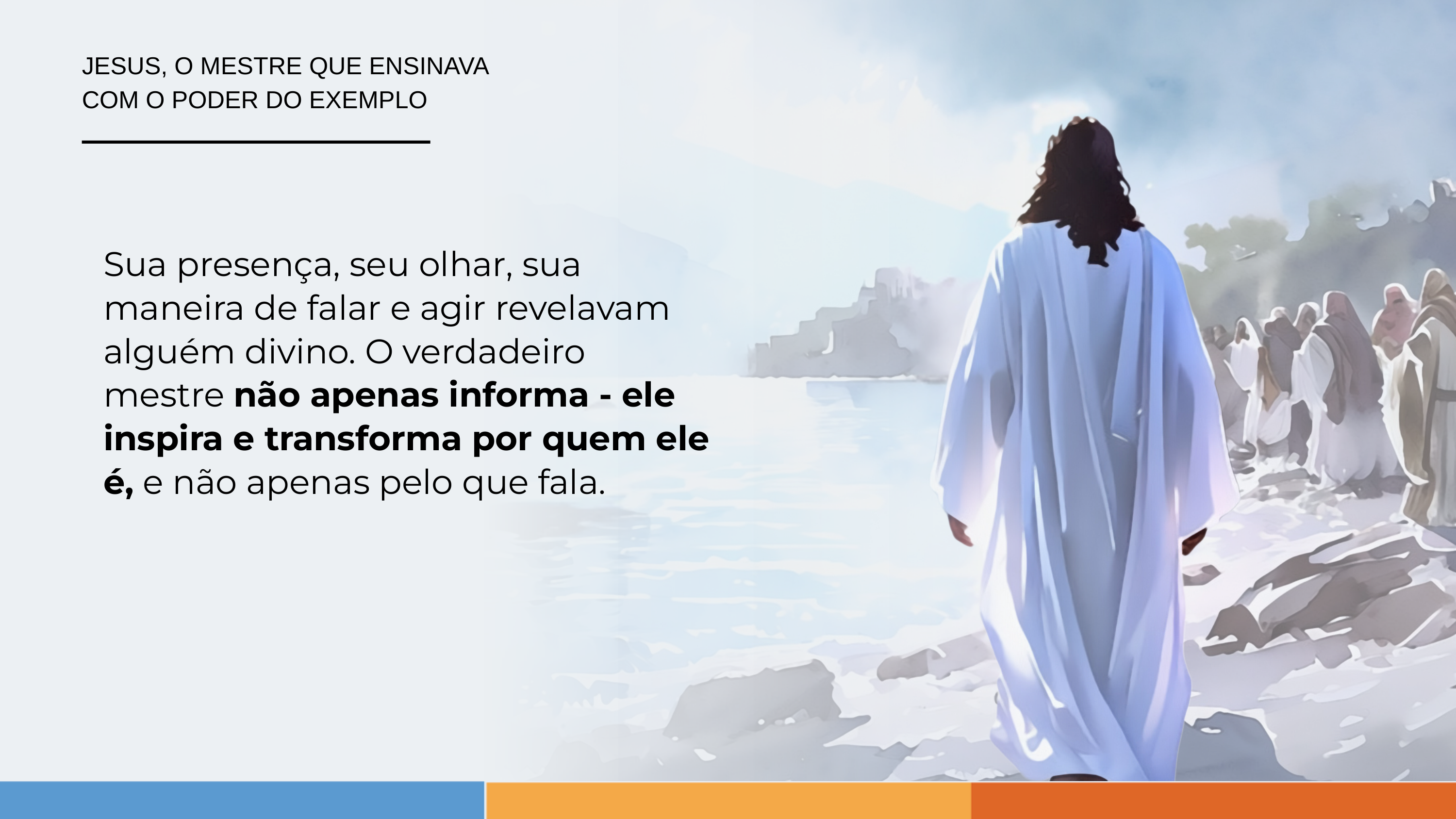

JESUS, O MESTRE QUE ENSINAVA
COM O PODER DO EXEMPLO

Sua presença, seu olhar, sua maneira de falar e agir revelavam alguém divino. O verdadeiro mestre não apenas informa - ele inspira e transforma por quem ele é, e não apenas pelo que fala.